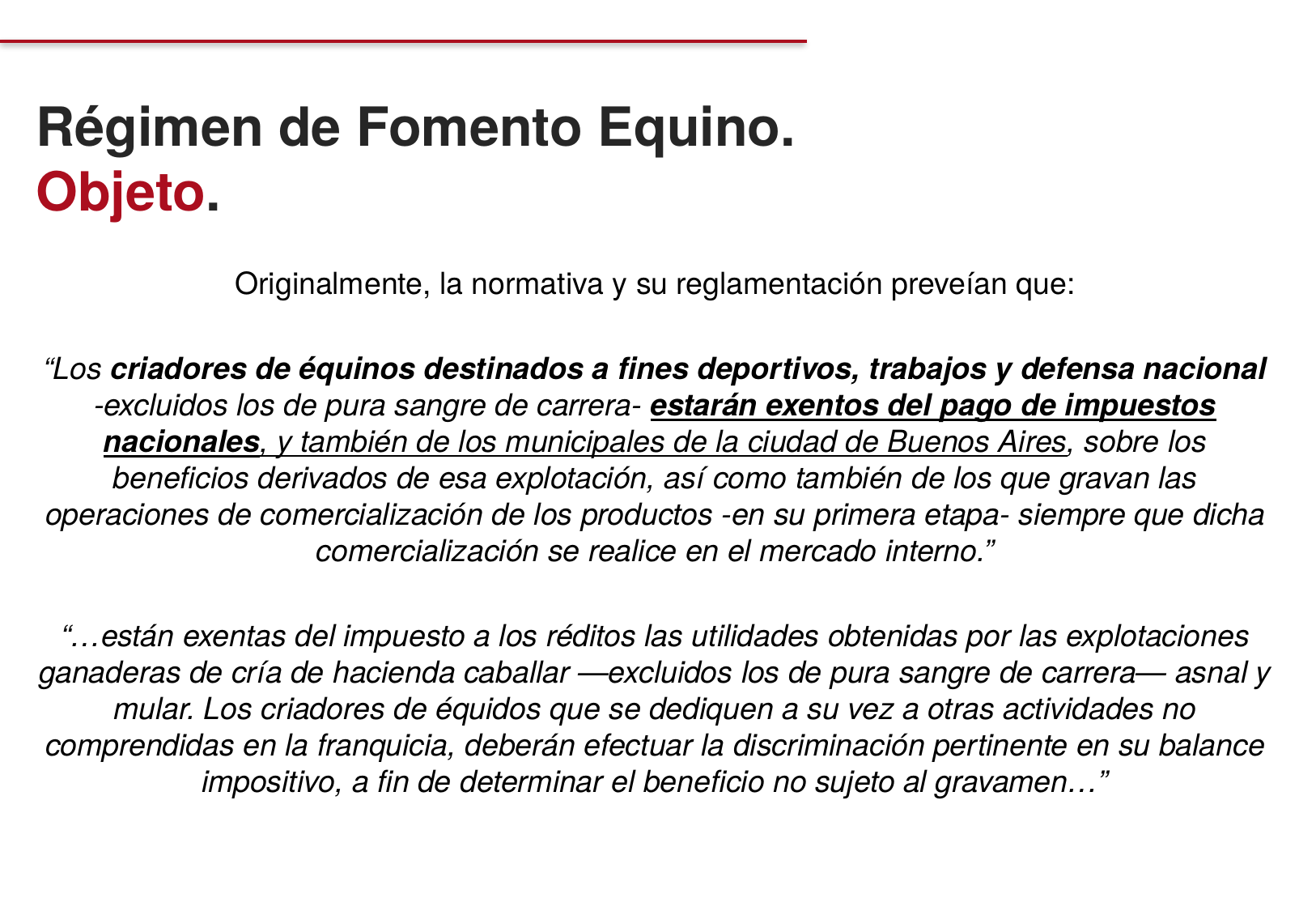

Régimen de Fomento Equino.
Objeto.
Originalmente, la normativa y su reglamentación preveían que:

“Los criadores de équinos destinados a fines deportivos, trabajos y defensa nacional -excluidos los de pura sangre de carrera- estarán exentos del pago de impuestos nacionales, y también de los municipales de la ciudad de Buenos Aires, sobre los beneficios derivados de esa explotación, así como también de los que gravan las operaciones de comercialización de los productos -en su primera etapa- siempre que dicha comercialización se realice en el mercado interno.”

“…están exentas del impuesto a los réditos las utilidades obtenidas por las explotaciones ganaderas de cría de hacienda caballar —excluidos los de pura sangre de carrera— asnal y mular. Los criadores de équidos que se dediquen a su vez a otras actividades no comprendidas en la franquicia, deberán efectuar la discriminación pertinente en su balance impositivo, a fin de determinar el beneficio no sujeto al gravamen…”

Sin embargo, el artículo 313 de la Ley N° 27.430 (29/12/2017) derogó el beneficio impositivo.